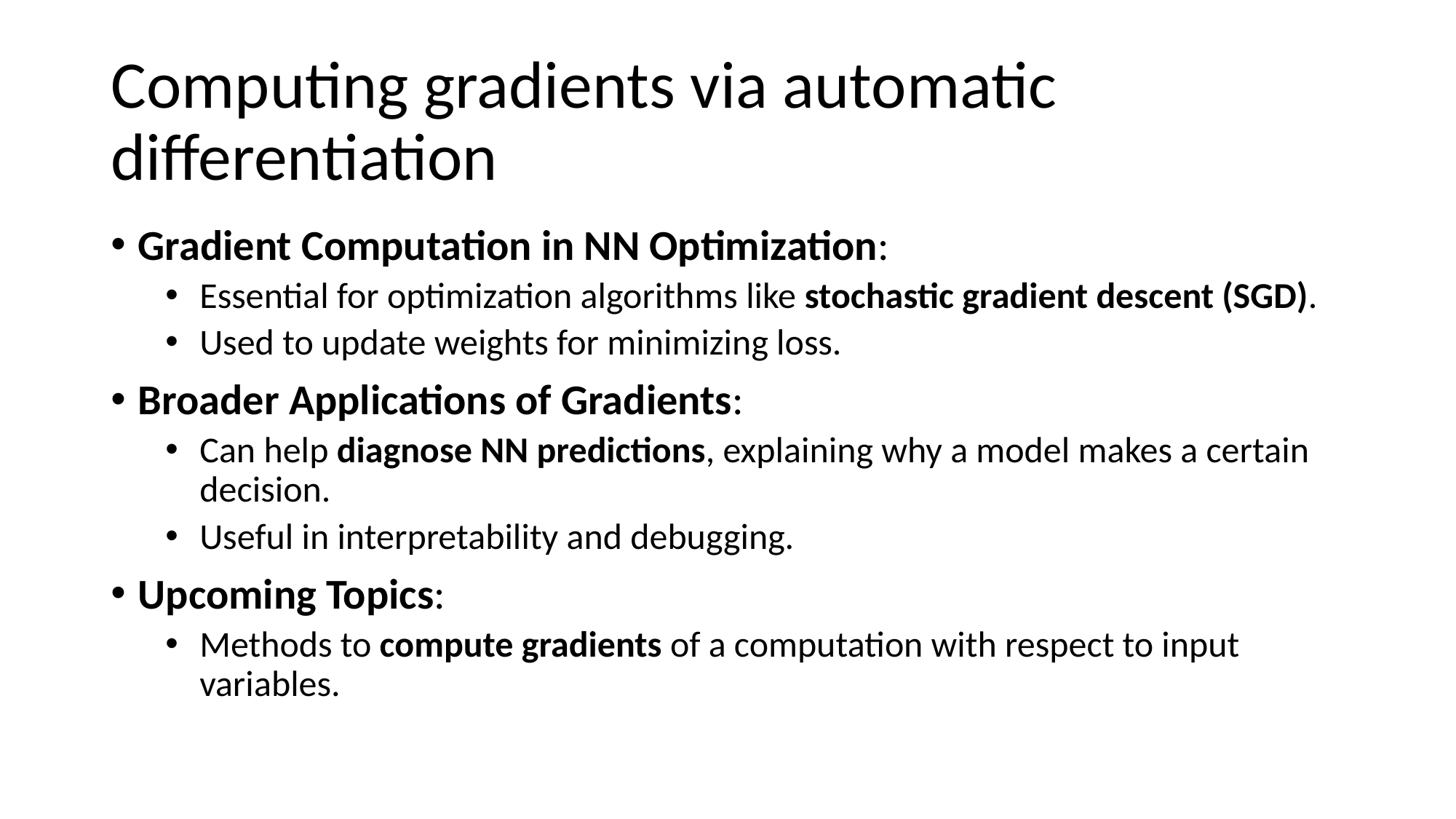

# Computing gradients via automatic differentiation
Gradient Computation in NN Optimization:
Essential for optimization algorithms like stochastic gradient descent (SGD).
Used to update weights for minimizing loss.
Broader Applications of Gradients:
Can help diagnose NN predictions, explaining why a model makes a certain decision.
Useful in interpretability and debugging.
Upcoming Topics:
Methods to compute gradients of a computation with respect to input variables.